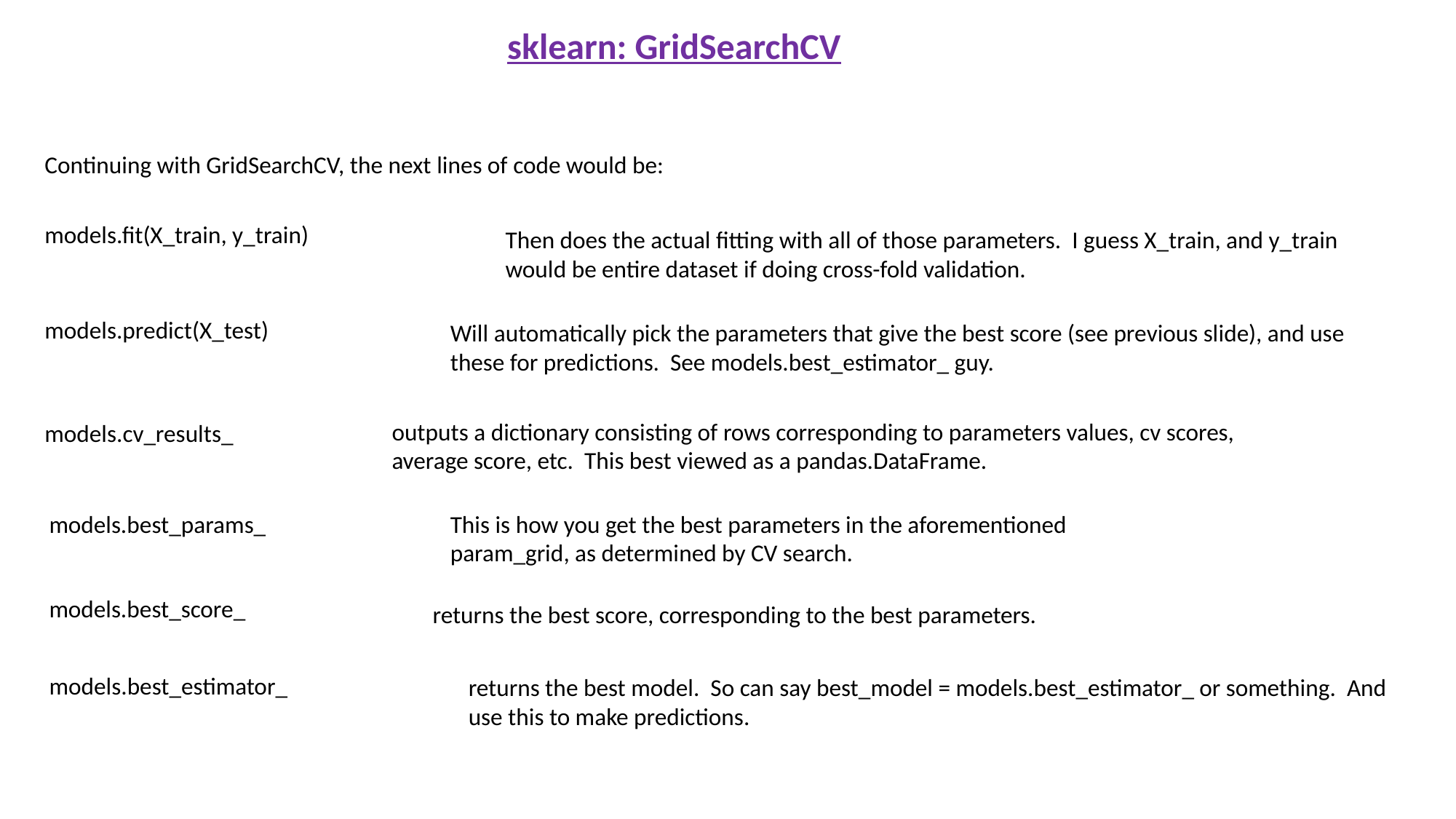

sklearn: GridSearchCV
Continuing with GridSearchCV, the next lines of code would be:
models.fit(X_train, y_train)
Then does the actual fitting with all of those parameters.  I guess X_train, and y_train would be entire dataset if doing cross-fold validation.
models.predict(X_test)
Will automatically pick the parameters that give the best score (see previous slide), and use these for predictions.  See models.best_estimator_ guy.
outputs a dictionary consisting of rows corresponding to parameters values, cv scores, average score, etc.  This best viewed as a pandas.DataFrame.
models.cv_results_
models.best_params_
This is how you get the best parameters in the aforementioned param_grid, as determined by CV search.
models.best_score_
returns the best score, corresponding to the best parameters.
models.best_estimator_
returns the best model.  So can say best_model = models.best_estimator_ or something.  And use this to make predictions.